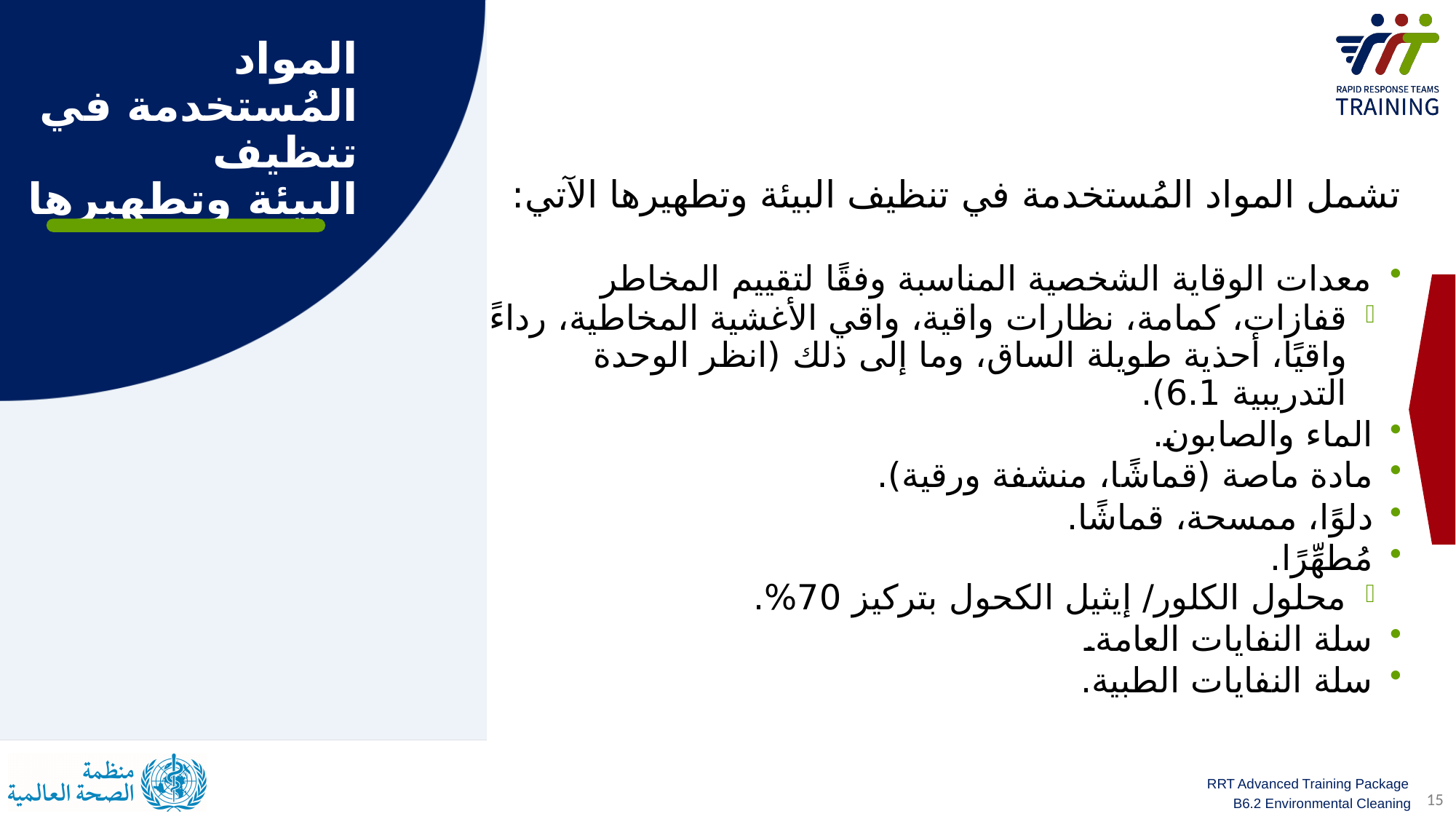

# المواد المُستخدمة في تنظيف البيئة وتطهيرها
تشمل المواد المُستخدمة في تنظيف البيئة وتطهيرها الآتي:

معدات الوقاية الشخصية المناسبة وفقًا لتقييم المخاطر
قفازات، كمامة، نظارات واقية، واقي الأغشية المخاطية، رداءً واقيًا، أحذية طويلة الساق، وما إلى ذلك (انظر الوحدة التدريبية 6.1).
الماء والصابون.
مادة ماصة (قماشًا، منشفة ورقية).
دلوًا، ممسحة، قماشًا.
مُطهِّرًا.
محلول الكلور/ إيثيل الكحول بتركيز 70%.
سلة النفايات العامة.
سلة النفايات الطبية.